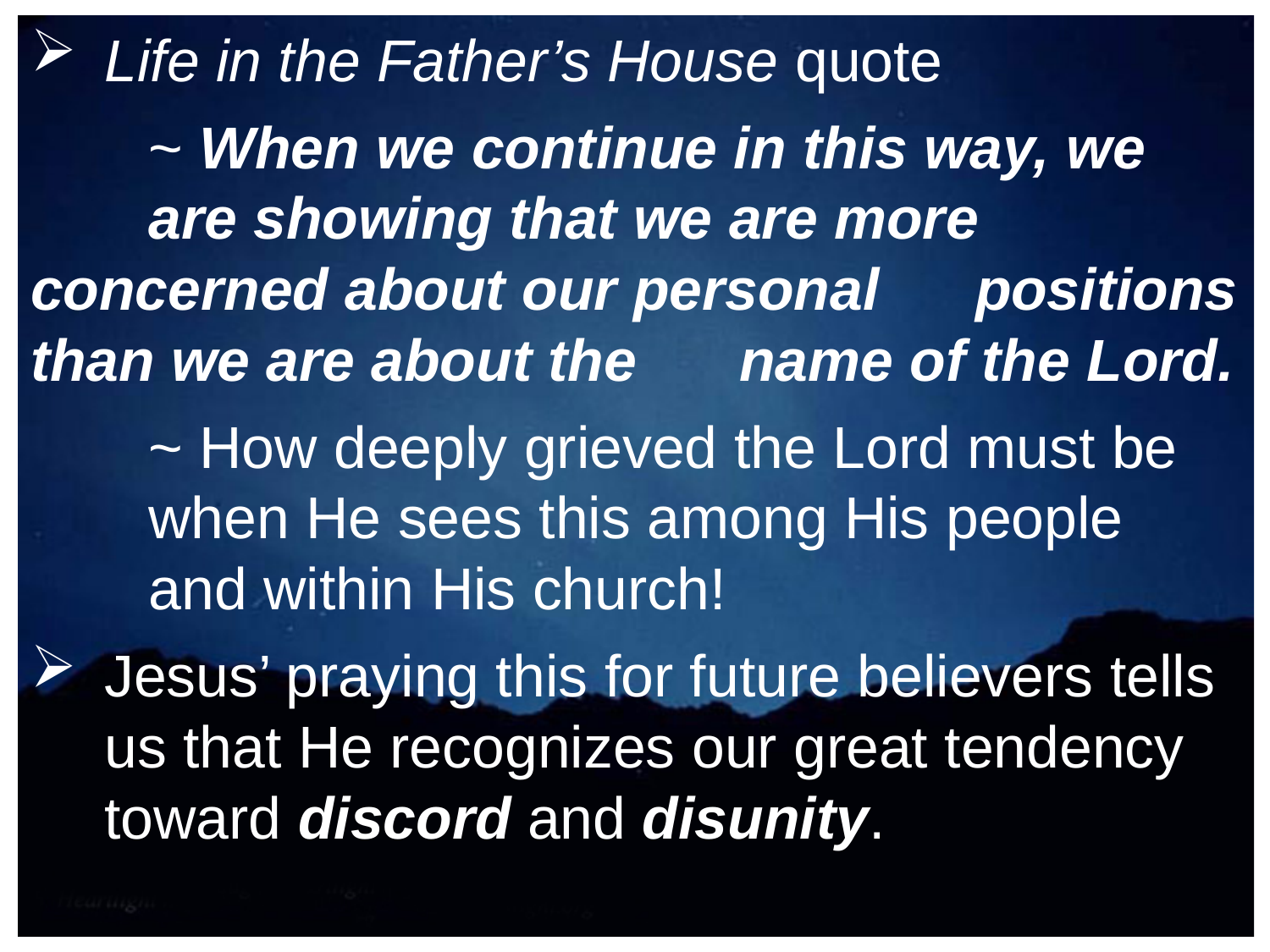

Life in the Father’s House quote
		~ When we continue in this way, we 					are showing that we are more 						concerned about our personal 						positions than we are about the 						name of the Lord.
		~ How deeply grieved the Lord must be 					when He sees this among His people 					and within His church!
Jesus’ praying this for future believers tells us that He recognizes our great tendency toward discord and disunity.